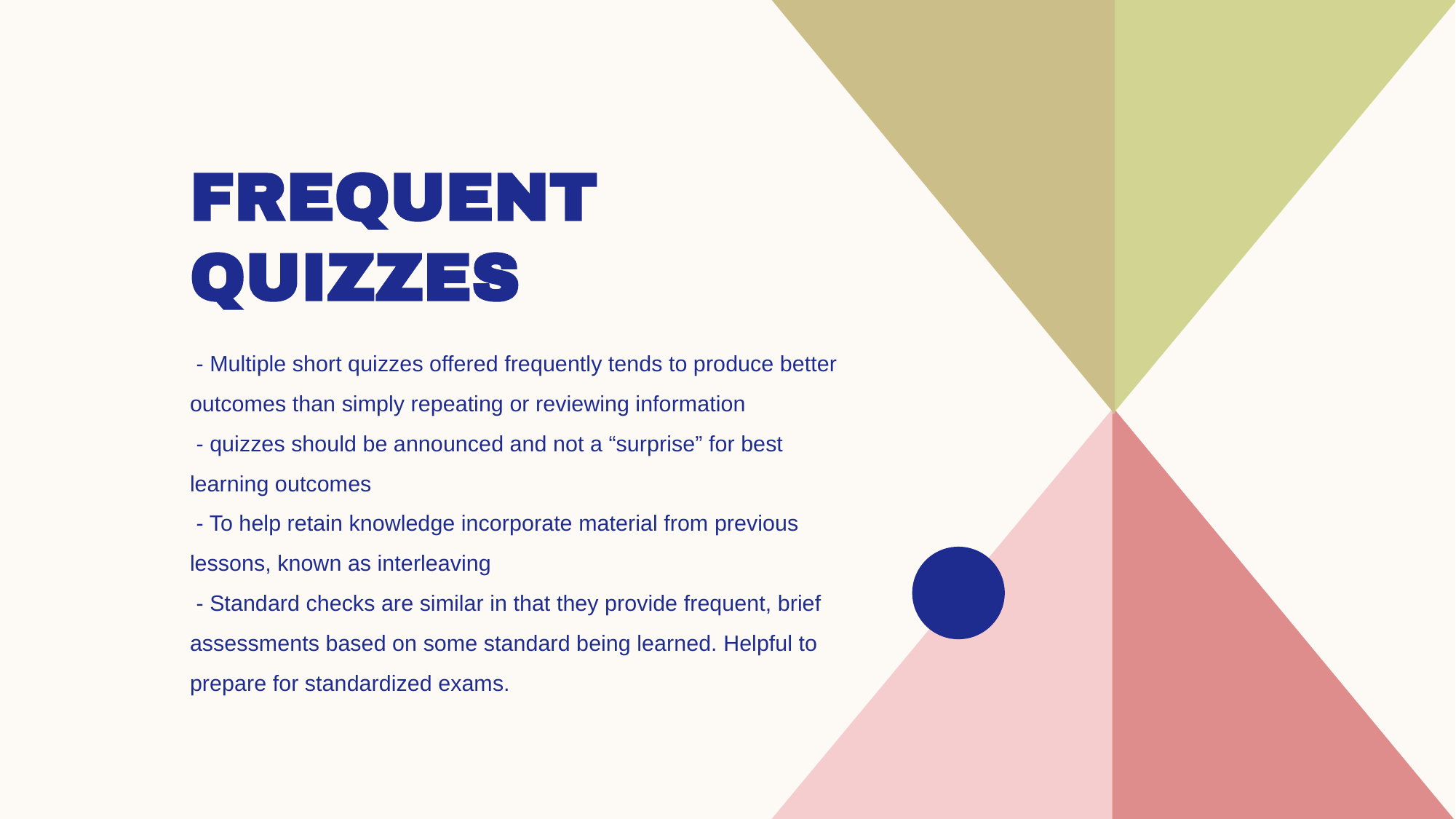

# Frequent Quizzes
 - Multiple short quizzes offered frequently tends to produce better outcomes than simply repeating or reviewing information
 - quizzes should be announced and not a “surprise” for best learning outcomes
 - To help retain knowledge incorporate material from previous lessons, known as interleaving
 - Standard checks are similar in that they provide frequent, brief assessments based on some standard being learned. Helpful to prepare for standardized exams.